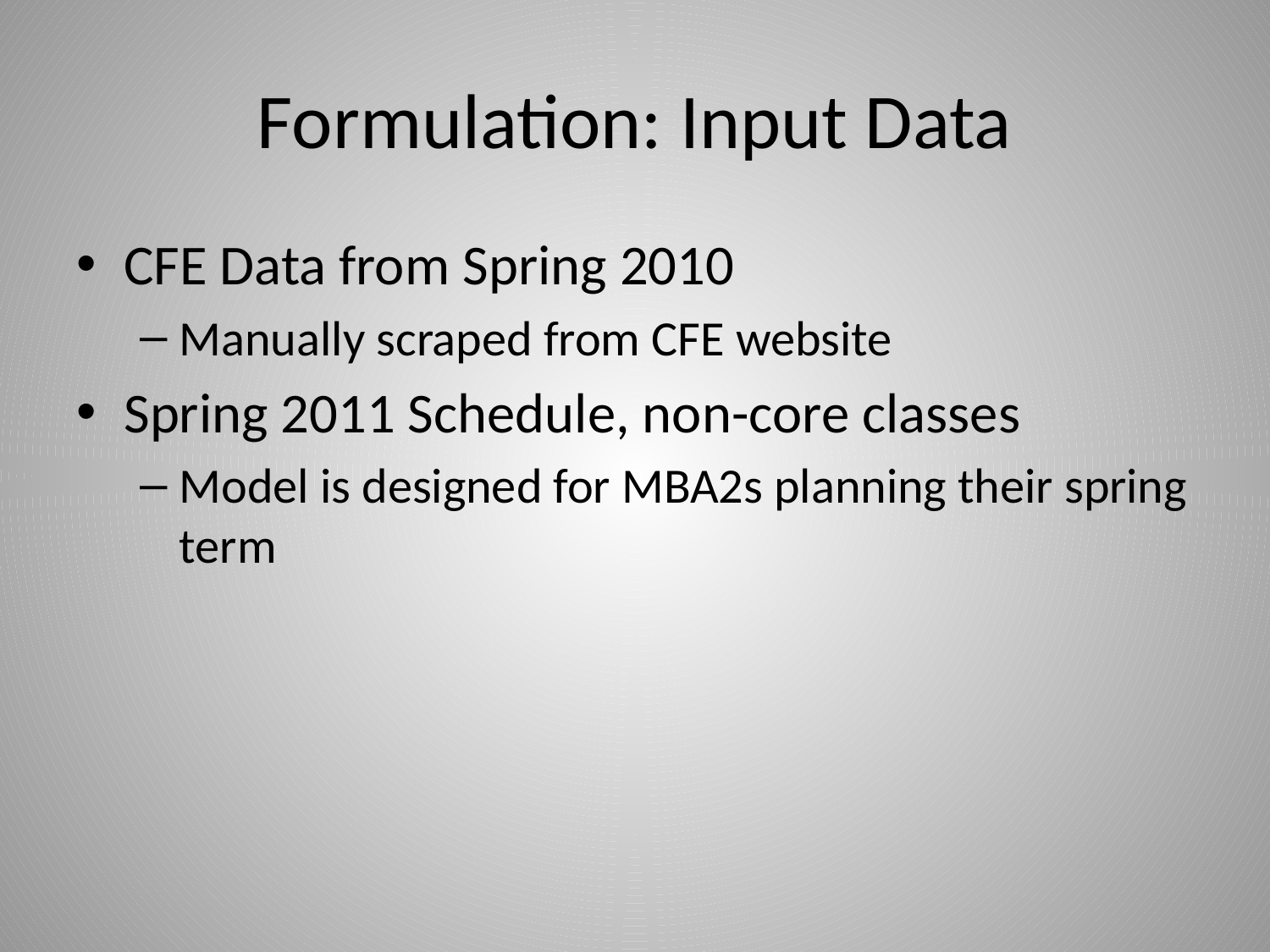

# Formulation: Input Data
CFE Data from Spring 2010
Manually scraped from CFE website
Spring 2011 Schedule, non-core classes
Model is designed for MBA2s planning their spring term